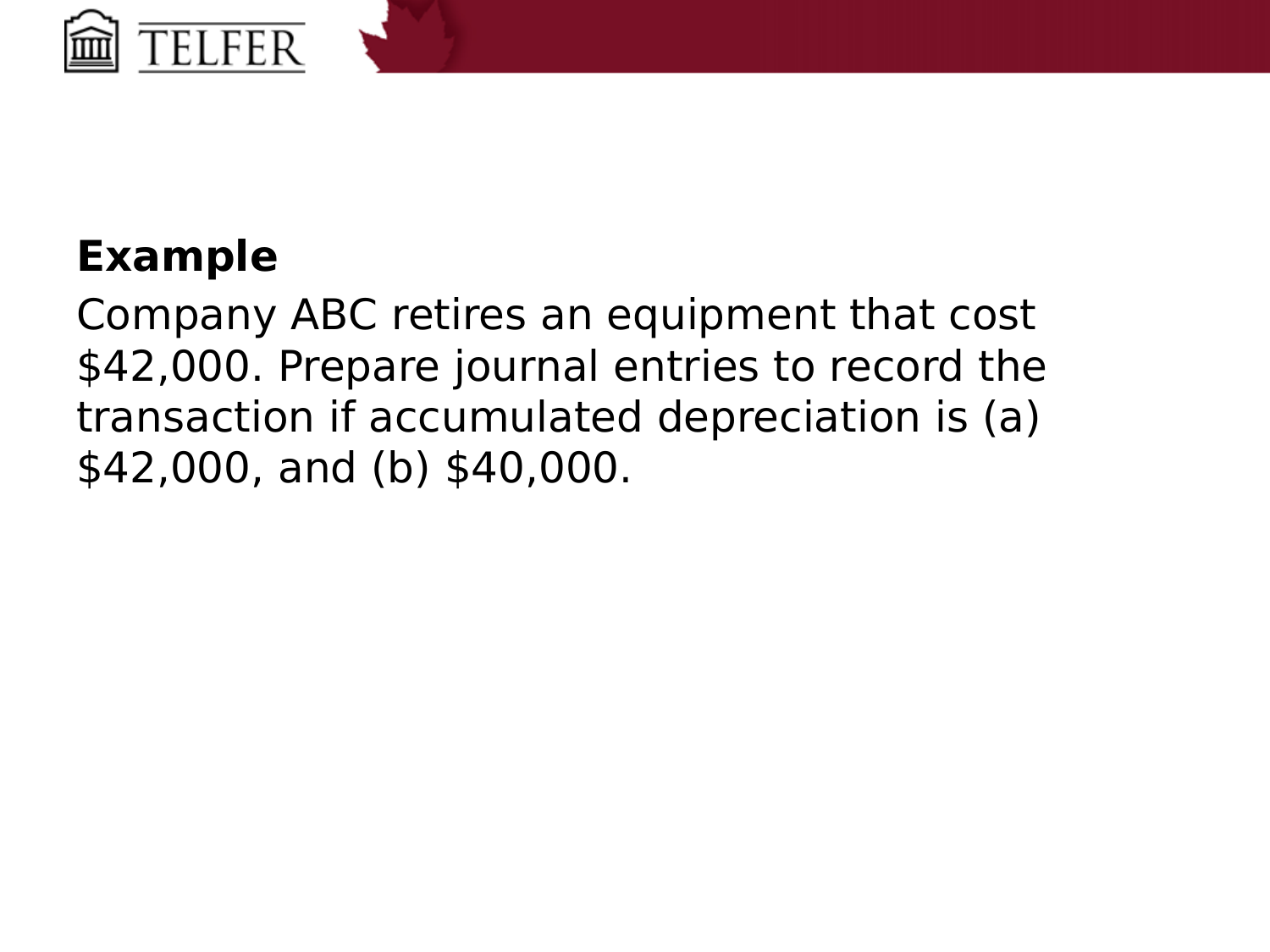

#
Example
Company ABC retires an equipment that cost $42,000. Prepare journal entries to record the transaction if accumulated depreciation is (a) $42,000, and (b) $40,000.